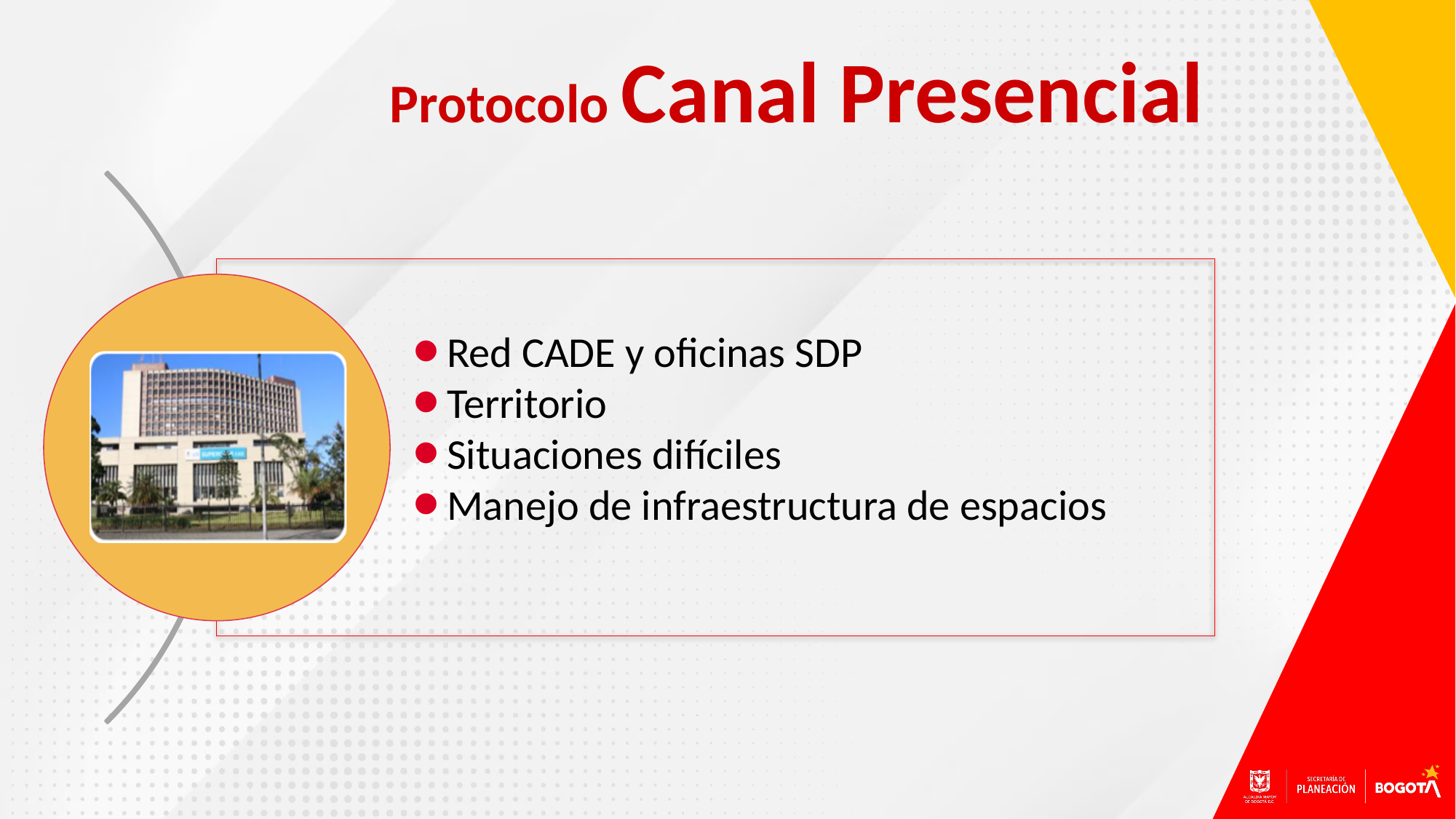

Protocolo Canal Presencial

Red CADE y oficinas SDP
Territorio
Situaciones difíciles
Manejo de infraestructura de espacios